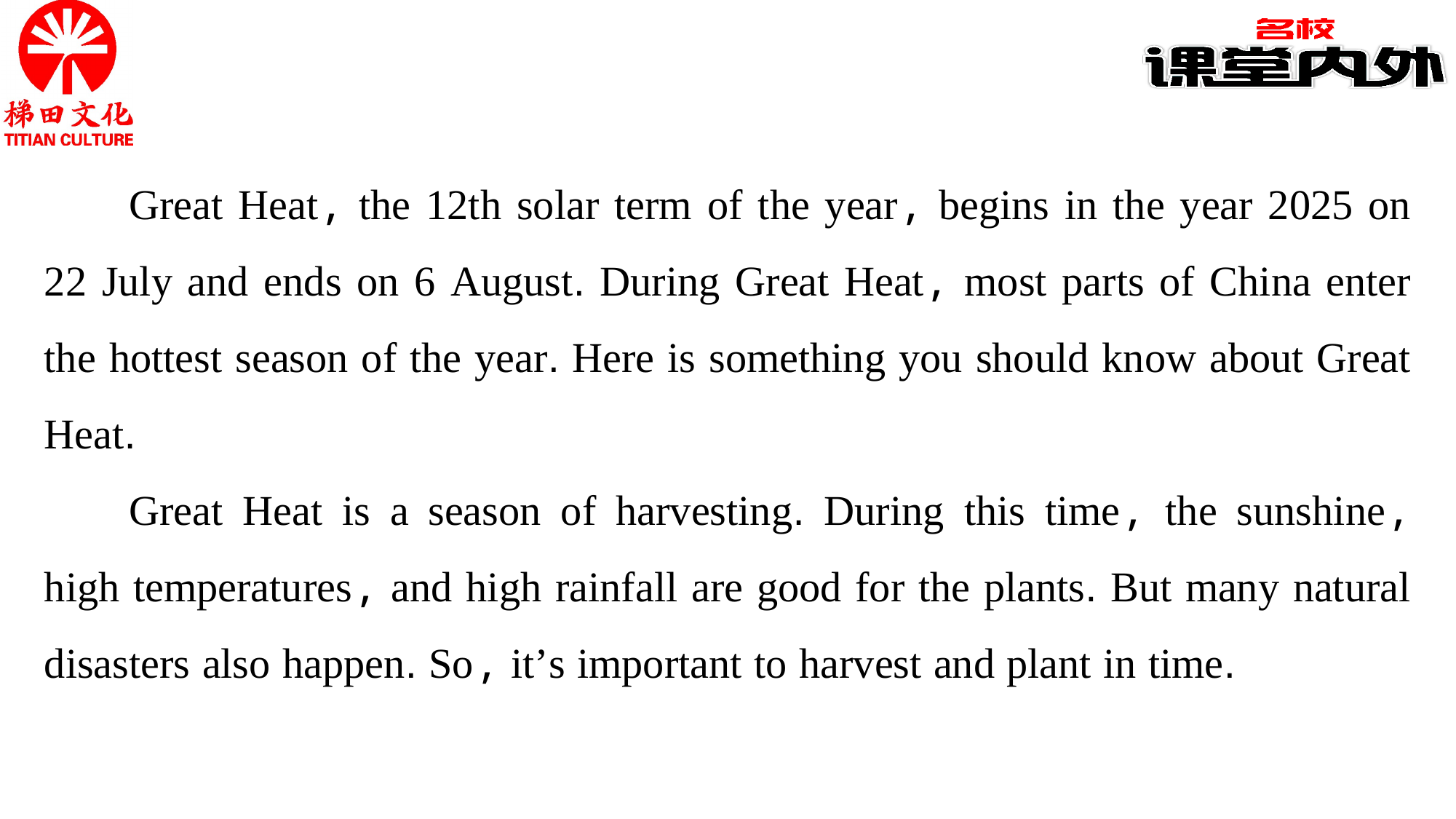

Great Heat, the 12th solar term of the year, begins in the year 2025 on 22 July and ends on 6 August. During Great Heat, most parts of China enter the hottest season of the year. Here is something you should know about Great Heat.
Great Heat is a season of harvesting. During this time, the sunshine, high temperatures, and high rainfall are good for the plants. But many natural disasters also happen. So, it’s important to harvest and plant in time.